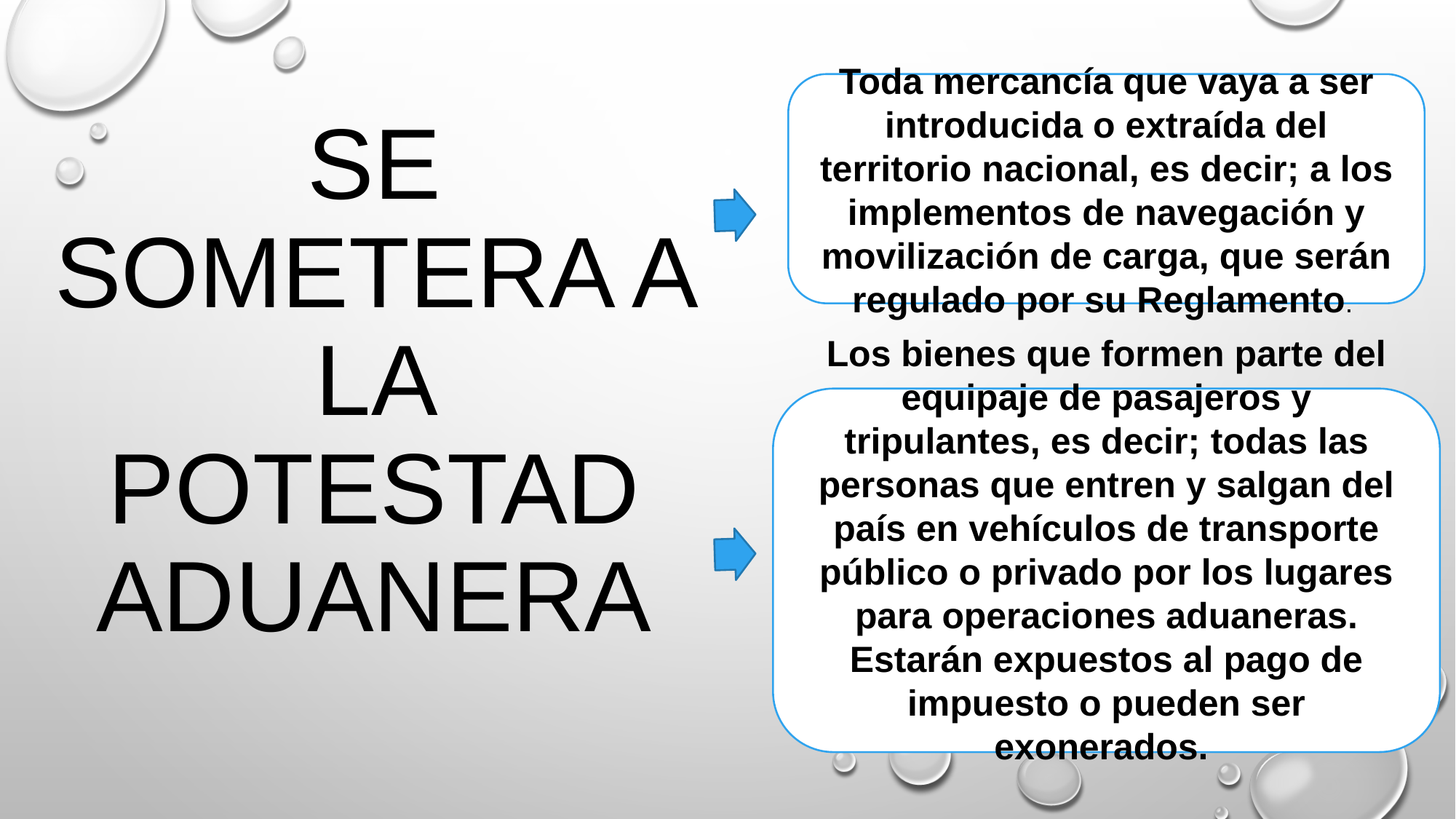

Toda mercancía que vaya a ser introducida o extraída del territorio nacional, es decir; a los implementos de navegación y movilización de carga, que serán regulado por su Reglamento.

Los bienes que formen parte del equipaje de pasajeros y tripulantes, es decir; todas las personas que entren y salgan del país en vehículos de transporte público o privado por los lugares para operaciones aduaneras. Estarán expuestos al pago de impuesto o pueden ser exonerados.

# SE SOMETERA A LA POTESTAD ADUANERA